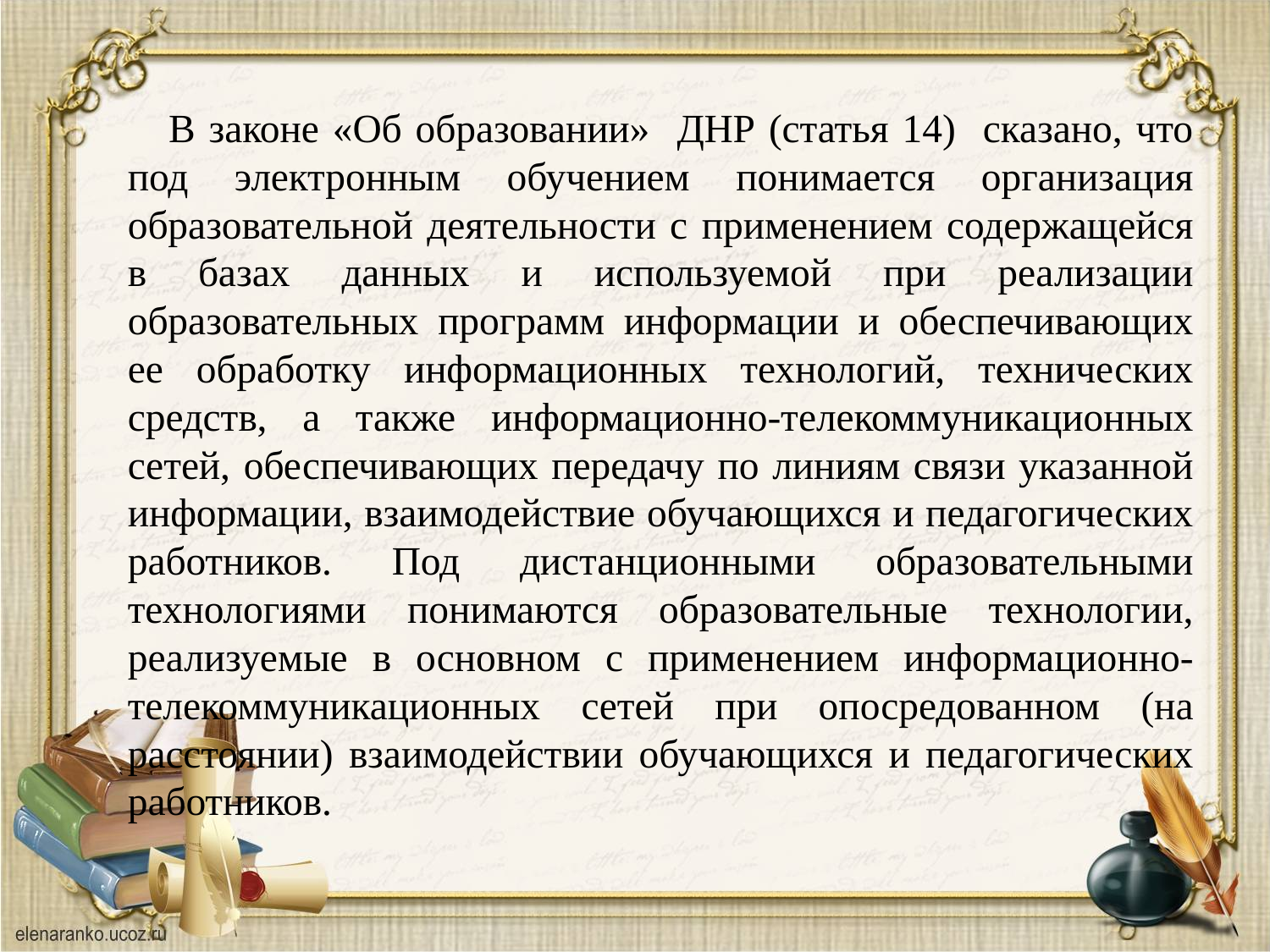

В законе «Об образовании»  ДНР (статья 14)  сказано, что под электронным обучением понимается организация образовательной деятельности с применением содержащейся в базах данных и используемой при реализации образовательных программ информации и обеспечивающих ее обработку информационных технологий, технических средств, а также информационно-телекоммуникационных сетей, обеспечивающих передачу по линиям связи указанной информации, взаимодействие обучающихся и педагогических работников. Под дистанционными образовательными технологиями понимаются образовательные технологии, реализуемые в основном с применением информационно-телекоммуникационных сетей при опосредованном (на расстоянии) взаимодействии обучающихся и педагогических работников.